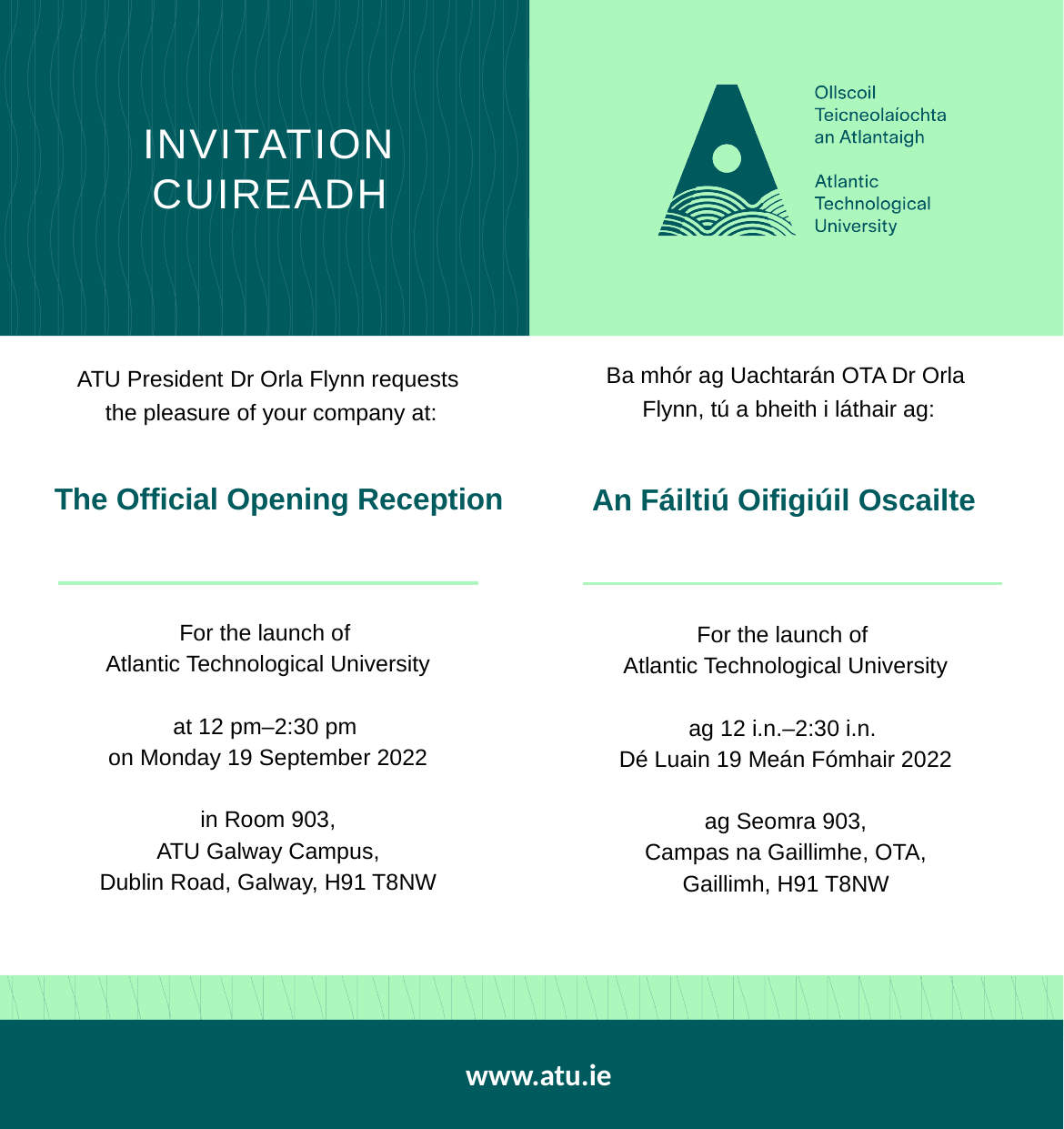

Ba mhór ag Uachtarán OTA Dr Orla
 Flynn, tú a bheith i láthair ag:

ATU President ﻿Dr Orla Flynn requests
 the pleasure of your company at:

﻿The Official Opening Reception
﻿An Fáiltiú Oifigiúil Oscailte
For the launch of
Atlantic Technological University

﻿at 12 pm–2:30 pm
on Monday 19 September 2022

in Room 903,
 ATU Galway Campus,
Dublin Road, Galway, H91 T8NW

﻿For the launch of
Atlantic Technological University

ag 12 i.n.–2:30 i.n.
Dé Luain 19 Meán Fómhair 2022

ag Seomra 903,
 Campas na Gaillimhe, OTA,
Gaillimh, H91 T8NW